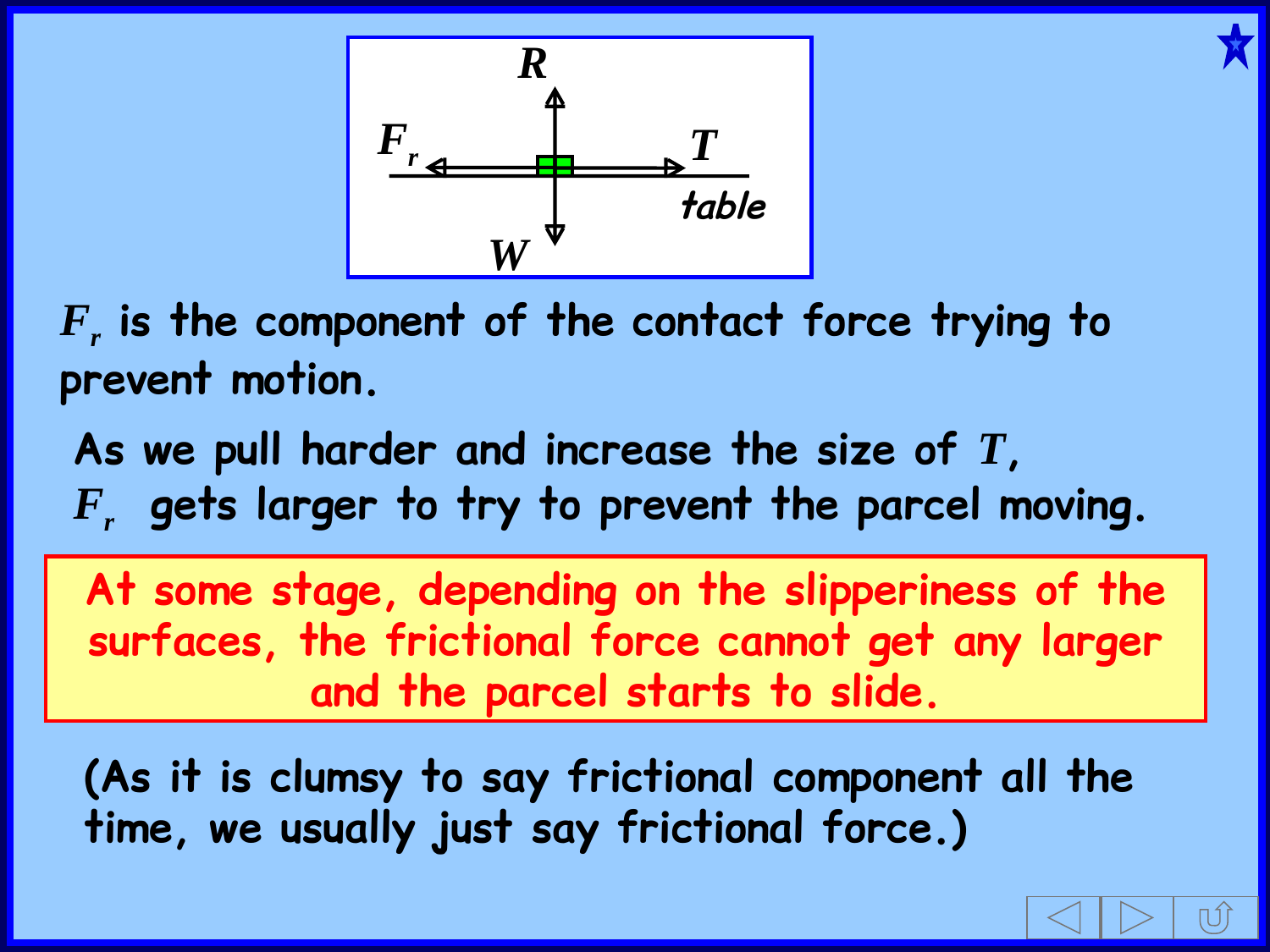

R

W

Fr
T

table
Fr is the component of the contact force trying to prevent motion.
As we pull harder and increase the size of T,
Fr  gets larger to try to prevent the parcel moving.
At some stage, depending on the slipperiness of the surfaces, the frictional force cannot get any larger and the parcel starts to slide.
(As it is clumsy to say frictional component all the time, we usually just say frictional force.)